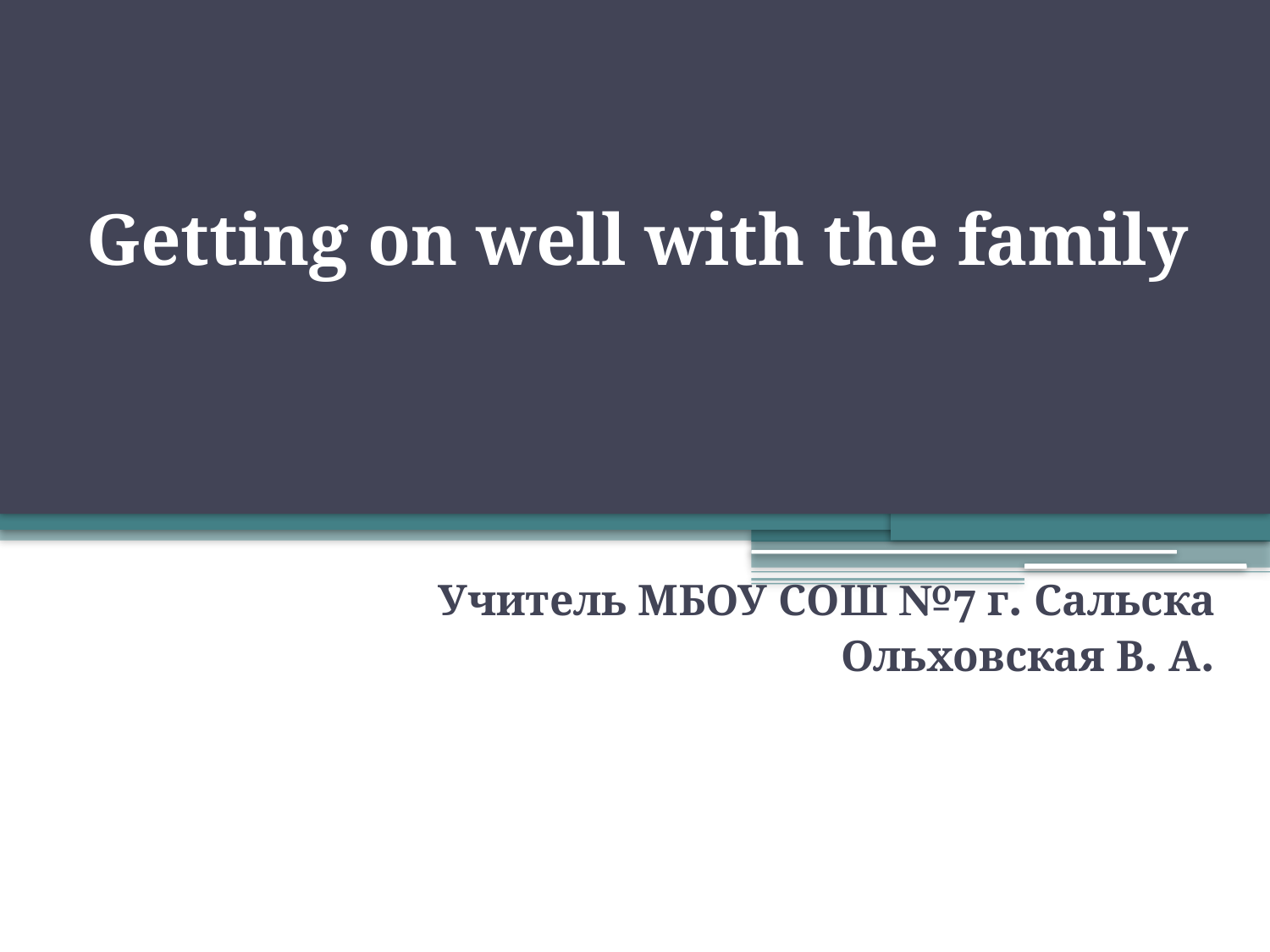

# Getting on well with the family
Урок английского языка в 5 классе

Учитель МБОУ СОШ №7 г. Сальска
Ольховская В. А.